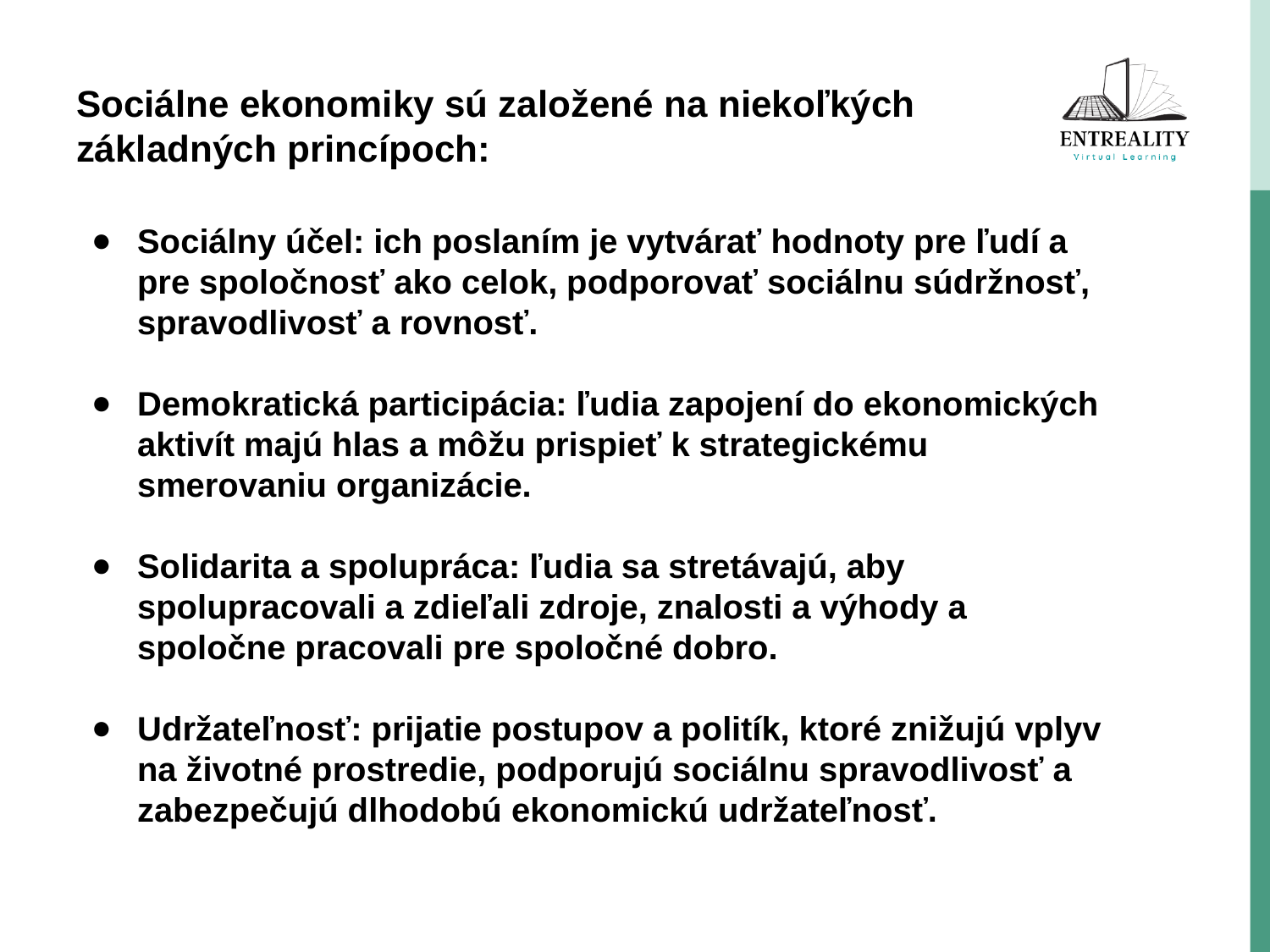

Sociálne ekonomiky sú založené na niekoľkých základných princípoch:
Sociálny účel: ich poslaním je vytvárať hodnoty pre ľudí a pre spoločnosť ako celok, podporovať sociálnu súdržnosť, spravodlivosť a rovnosť.
Demokratická participácia: ľudia zapojení do ekonomických aktivít majú hlas a môžu prispieť k strategickému smerovaniu organizácie.
Solidarita a spolupráca: ľudia sa stretávajú, aby spolupracovali a zdieľali zdroje, znalosti a výhody a spoločne pracovali pre spoločné dobro.
Udržateľnosť: prijatie postupov a politík, ktoré znižujú vplyv na životné prostredie, podporujú sociálnu spravodlivosť a zabezpečujú dlhodobú ekonomickú udržateľnosť.